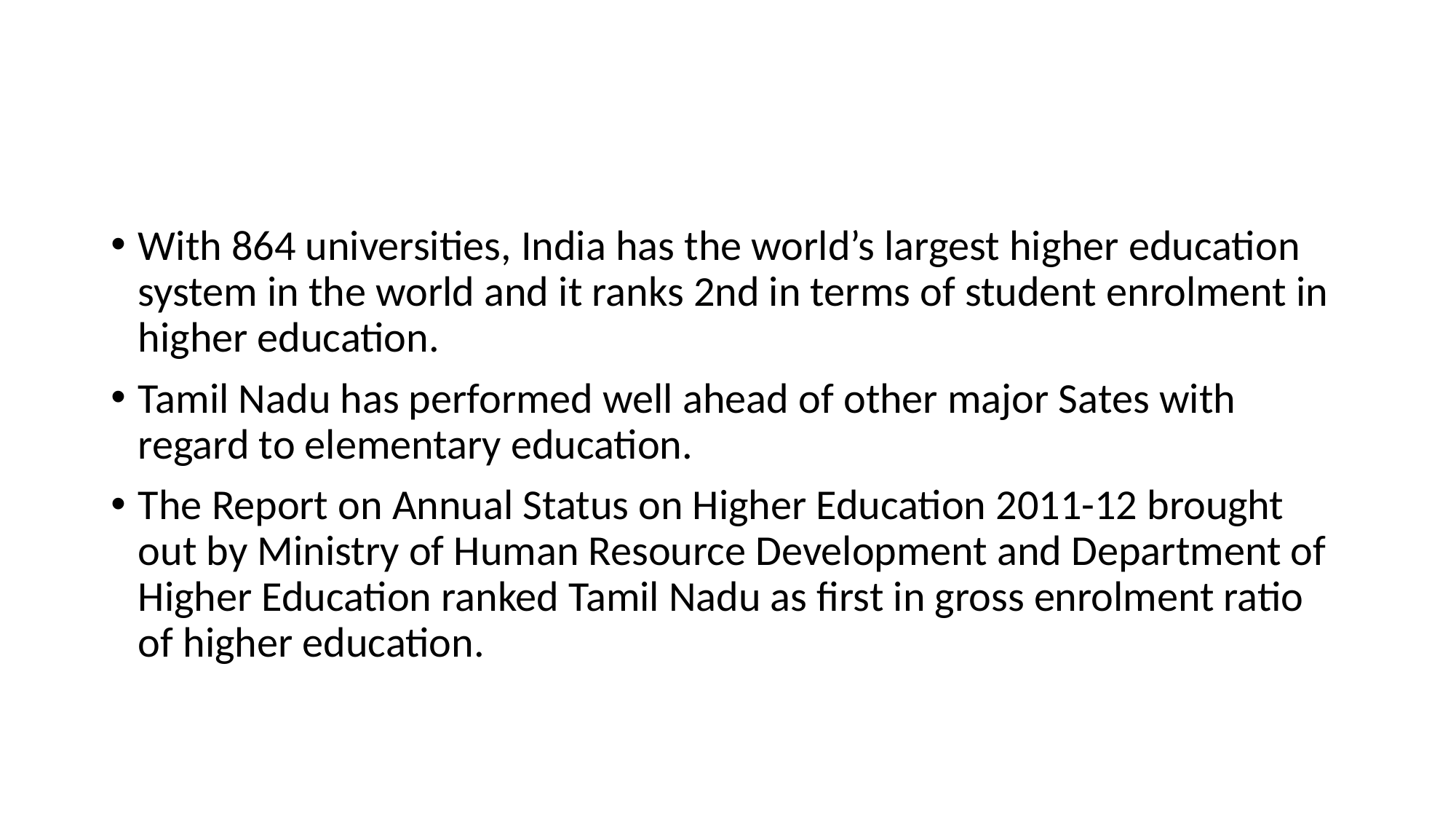

#
With 864 universities, India has the world’s largest higher education system in the world and it ranks 2nd in terms of student enrolment in higher education.
Tamil Nadu has performed well ahead of other major Sates with regard to elementary education.
The Report on Annual Status on Higher Education 2011-12 brought out by Ministry of Human Resource Development and Department of Higher Education ranked Tamil Nadu as first in gross enrolment ratio of higher education.